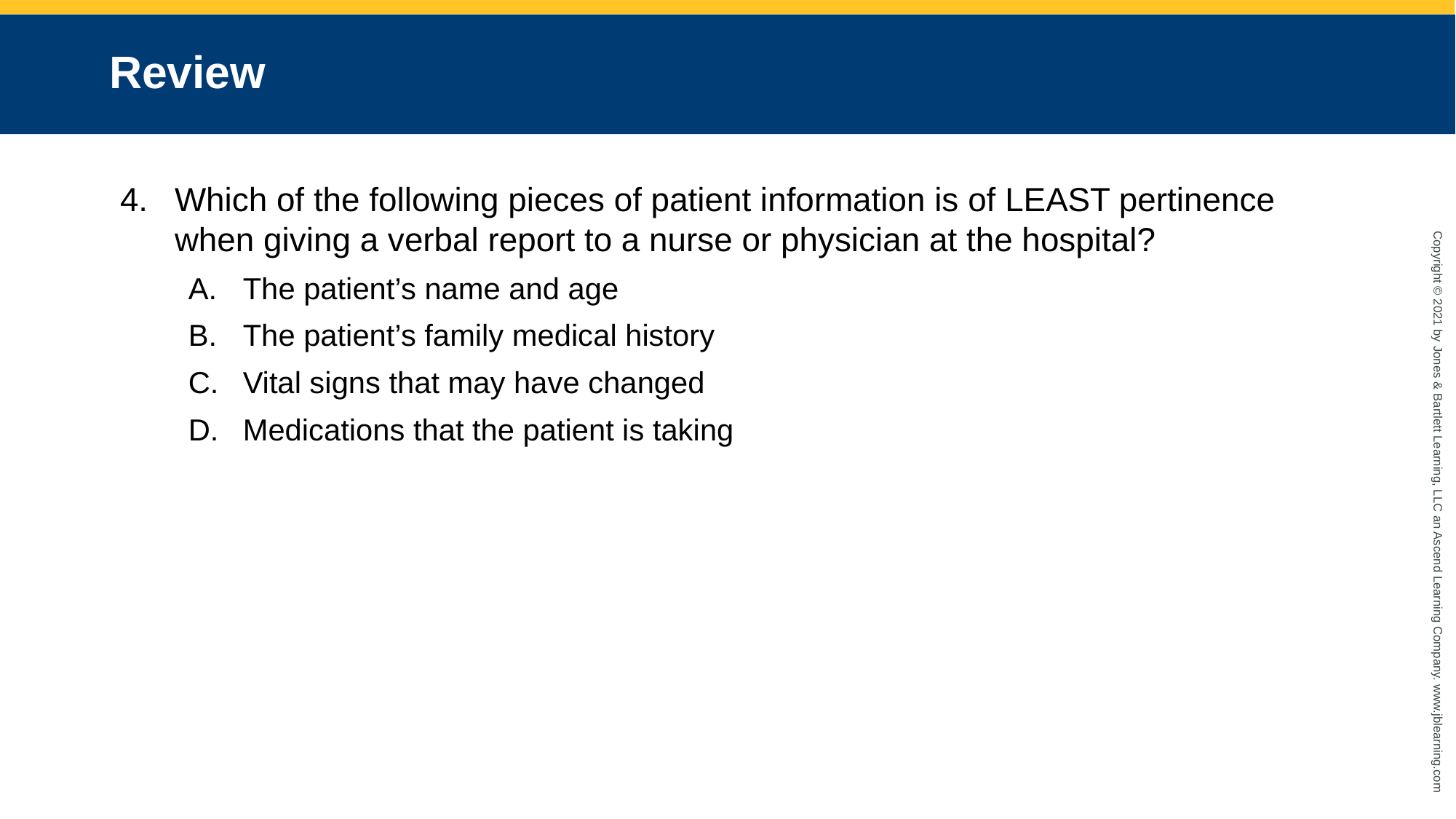

# Review
Which of the following pieces of patient information is of LEAST pertinence when giving a verbal report to a nurse or physician at the hospital?
The patient’s name and age
The patient’s family medical history
Vital signs that may have changed
Medications that the patient is taking